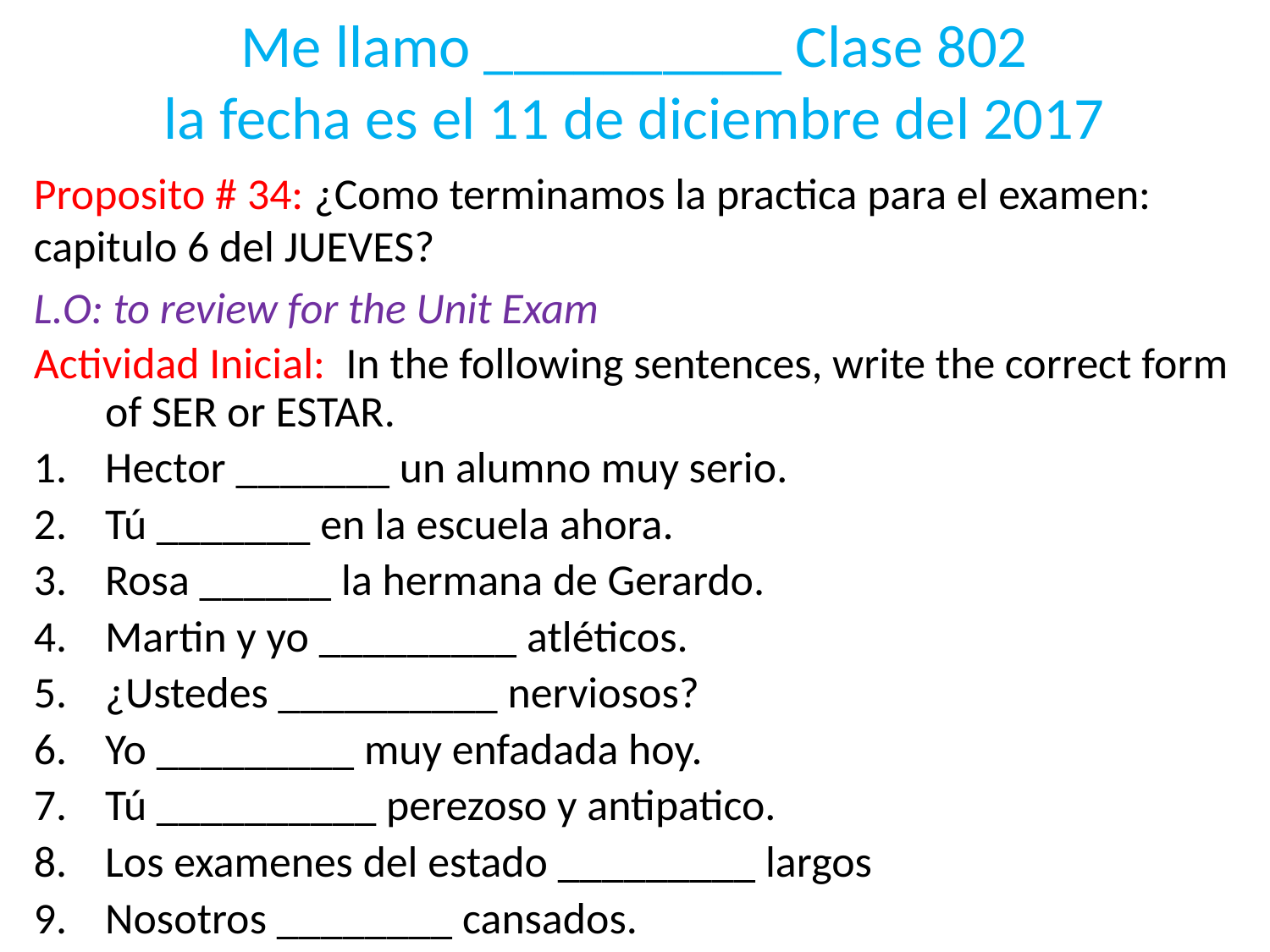

# Me llamo __________ Clase 802 la fecha es el 11 de diciembre del 2017
Proposito # 34: ¿Como terminamos la practica para el examen: capitulo 6 del JUEVES?
L.O: to review for the Unit Exam
Actividad Inicial:  In the following sentences, write the correct form of SER or ESTAR.
Hector _______ un alumno muy serio.
Tú _______ en la escuela ahora.
Rosa ______ la hermana de Gerardo.
Martin y yo _________ atléticos.
¿Ustedes __________ nerviosos?
Yo _________ muy enfadada hoy.
Tú __________ perezoso y antipatico.
Los examenes del estado _________ largos
Nosotros ________ cansados.